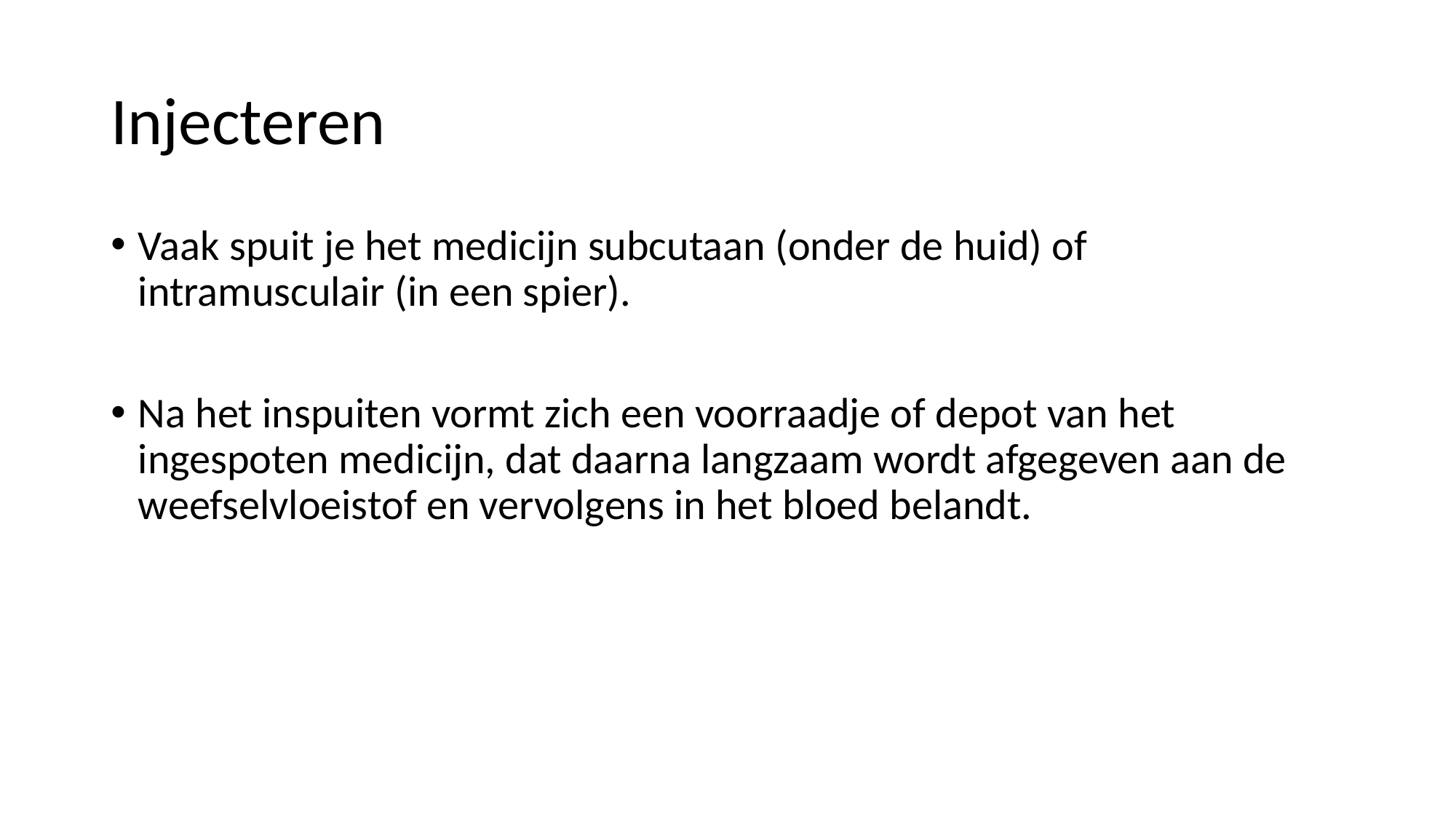

# Injecteren
Vaak spuit je het medicijn subcutaan (onder de huid) of intramusculair (in een spier).

Na het inspuiten vormt zich een voorraadje of depot van het ingespoten medicijn, dat daarna langzaam wordt afgegeven aan de weefselvloeistof en vervolgens in het bloed belandt.